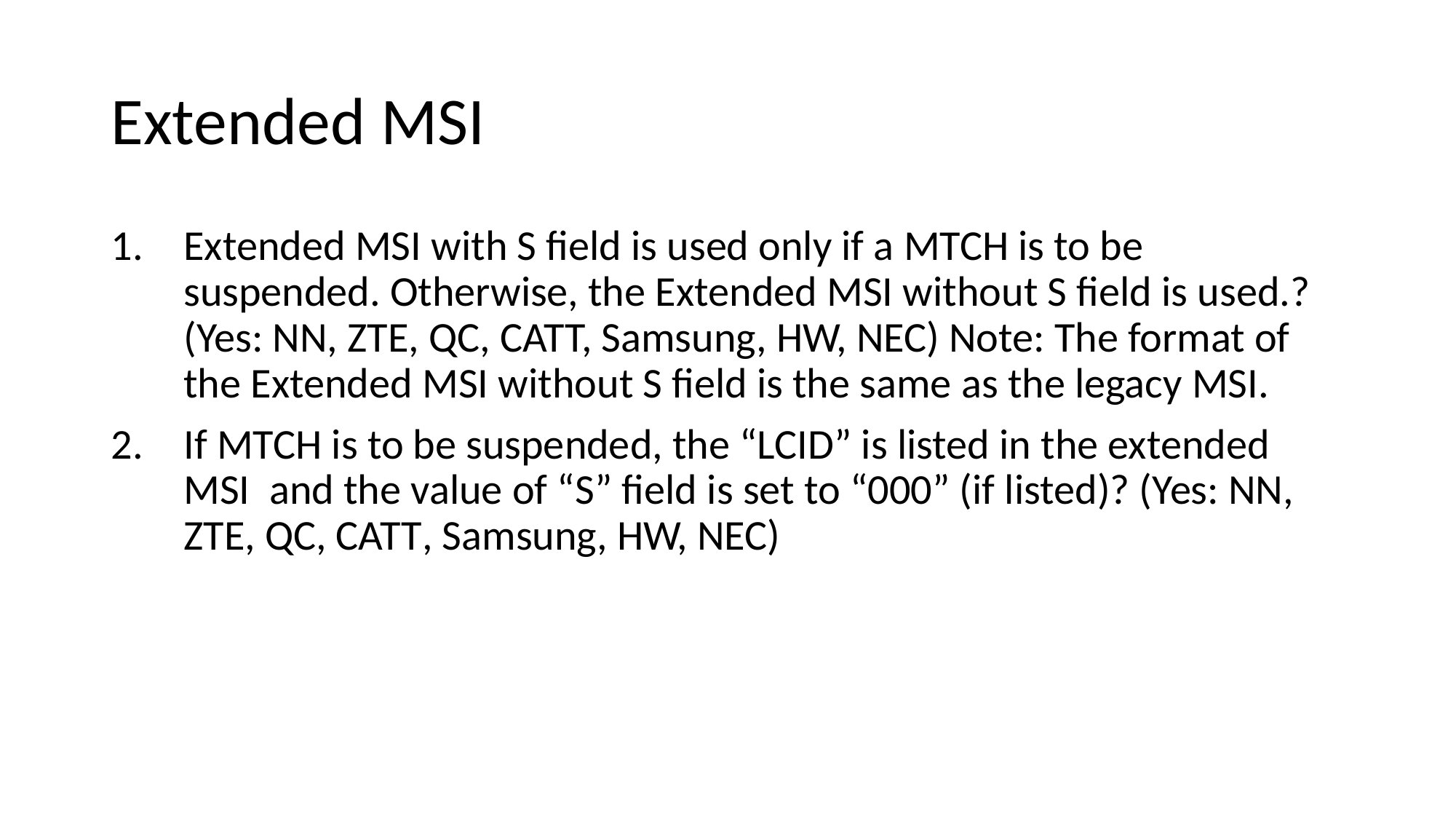

# Extended MSI
Extended MSI with S field is used only if a MTCH is to be suspended. Otherwise, the Extended MSI without S field is used.? (Yes: NN, ZTE, QC, CATT, Samsung, HW, NEC) Note: The format of the Extended MSI without S field is the same as the legacy MSI.
If MTCH is to be suspended, the “LCID” is listed in the extended MSI  and the value of “S” field is set to “000” (if listed)? (Yes: NN, ZTE, QC, CATT, Samsung, HW, NEC)